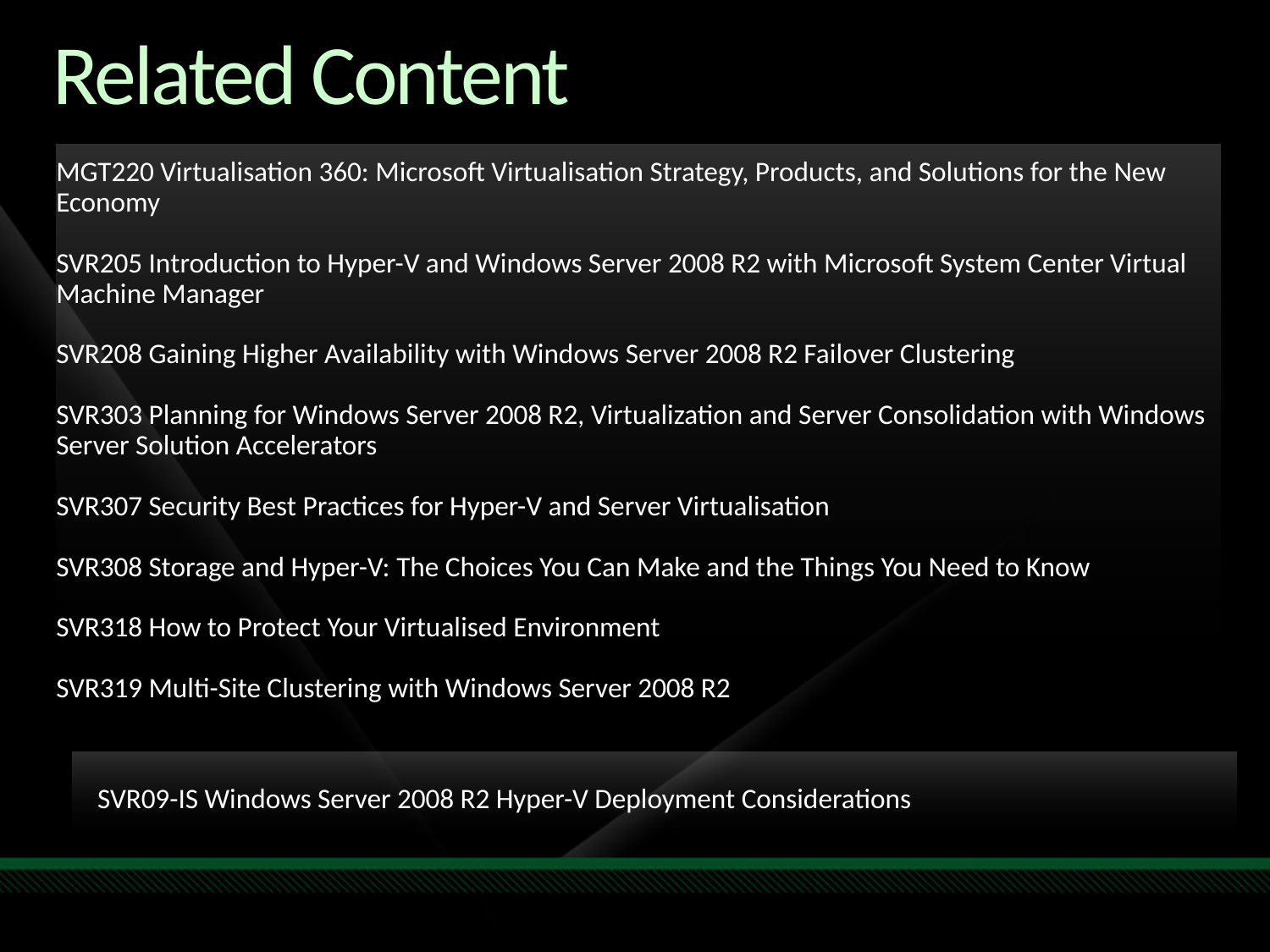

Required Slide
Speakers,
please list the Breakout Sessions,
TLC Interactive Theaters and Labs
that are related to your session.
# Related Content
MGT220 Virtualisation 360: Microsoft Virtualisation Strategy, Products, and Solutions for the New Economy

SVR205 Introduction to Hyper-V and Windows Server 2008 R2 with Microsoft System Center Virtual Machine Manager

SVR208 Gaining Higher Availability with Windows Server 2008 R2 Failover Clustering

SVR303 Planning for Windows Server 2008 R2, Virtualization and Server Consolidation with Windows Server Solution Accelerators

SVR307 Security Best Practices for Hyper-V and Server Virtualisation

SVR308 Storage and Hyper-V: The Choices You Can Make and the Things You Need to Know

SVR318 How to Protect Your Virtualised Environment

SVR319 Multi-Site Clustering with Windows Server 2008 R2
    SVR09-IS Windows Server 2008 R2 Hyper-V Deployment Considerations